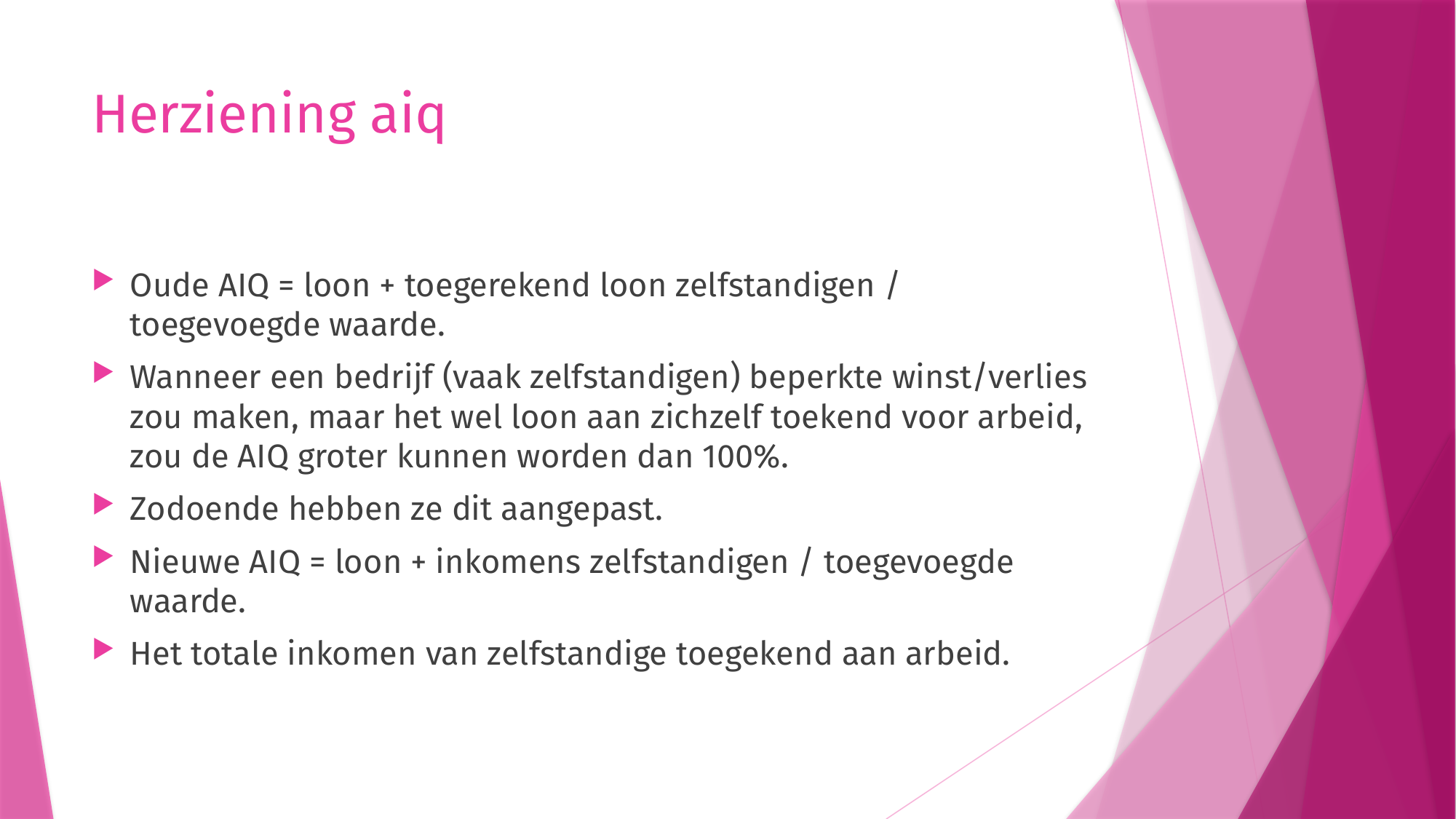

# Herziening aiq
Oude AIQ = loon + toegerekend loon zelfstandigen / toegevoegde waarde.
Wanneer een bedrijf (vaak zelfstandigen) beperkte winst/verlies zou maken, maar het wel loon aan zichzelf toekend voor arbeid, zou de AIQ groter kunnen worden dan 100%.
Zodoende hebben ze dit aangepast.
Nieuwe AIQ = loon + inkomens zelfstandigen / toegevoegde waarde.
Het totale inkomen van zelfstandige toegekend aan arbeid.